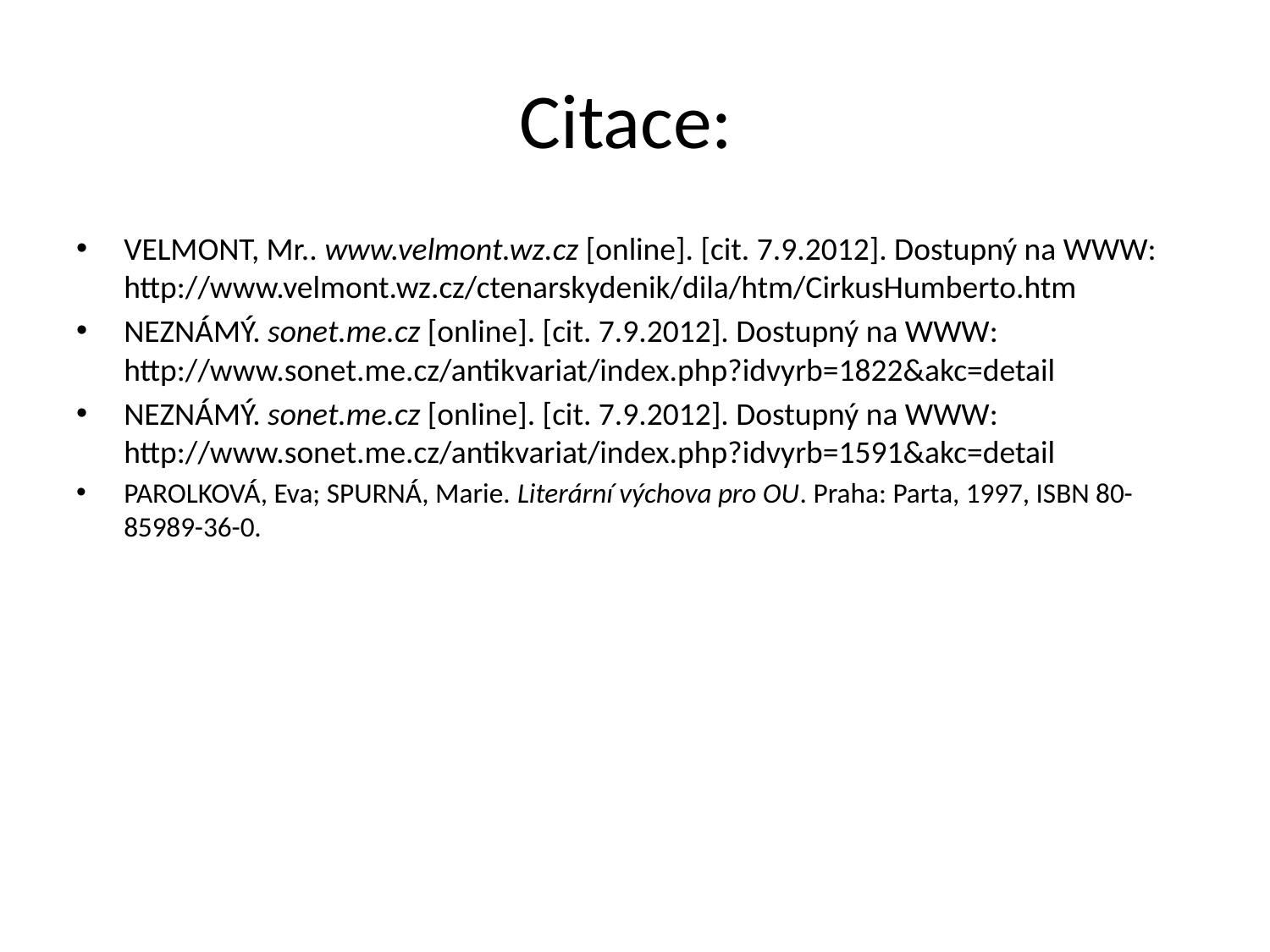

# Citace:
VELMONT, Mr.. www.velmont.wz.cz [online]. [cit. 7.9.2012]. Dostupný na WWW: http://www.velmont.wz.cz/ctenarskydenik/dila/htm/CirkusHumberto.htm
NEZNÁMÝ. sonet.me.cz [online]. [cit. 7.9.2012]. Dostupný na WWW: http://www.sonet.me.cz/antikvariat/index.php?idvyrb=1822&akc=detail
NEZNÁMÝ. sonet.me.cz [online]. [cit. 7.9.2012]. Dostupný na WWW: http://www.sonet.me.cz/antikvariat/index.php?idvyrb=1591&akc=detail
PAROLKOVÁ, Eva; SPURNÁ, Marie. Literární výchova pro OU. Praha: Parta, 1997, ISBN 80-85989-36-0.